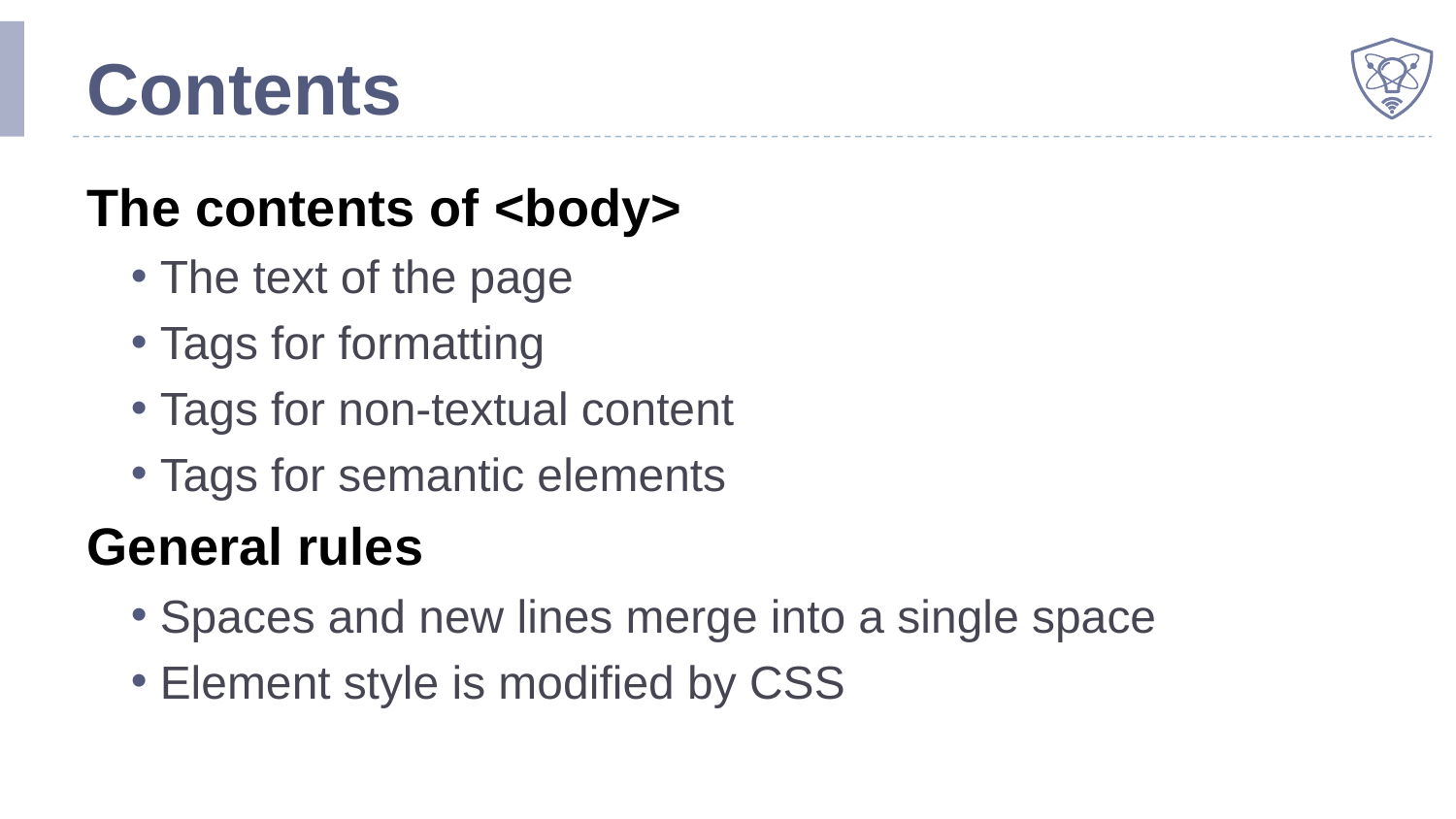

# Contents
The contents of <body>
The text of the page
Tags for formatting
Tags for non-textual content
Tags for semantic elements
General rules
Spaces and new lines merge into a single space
Element style is modified by CSS